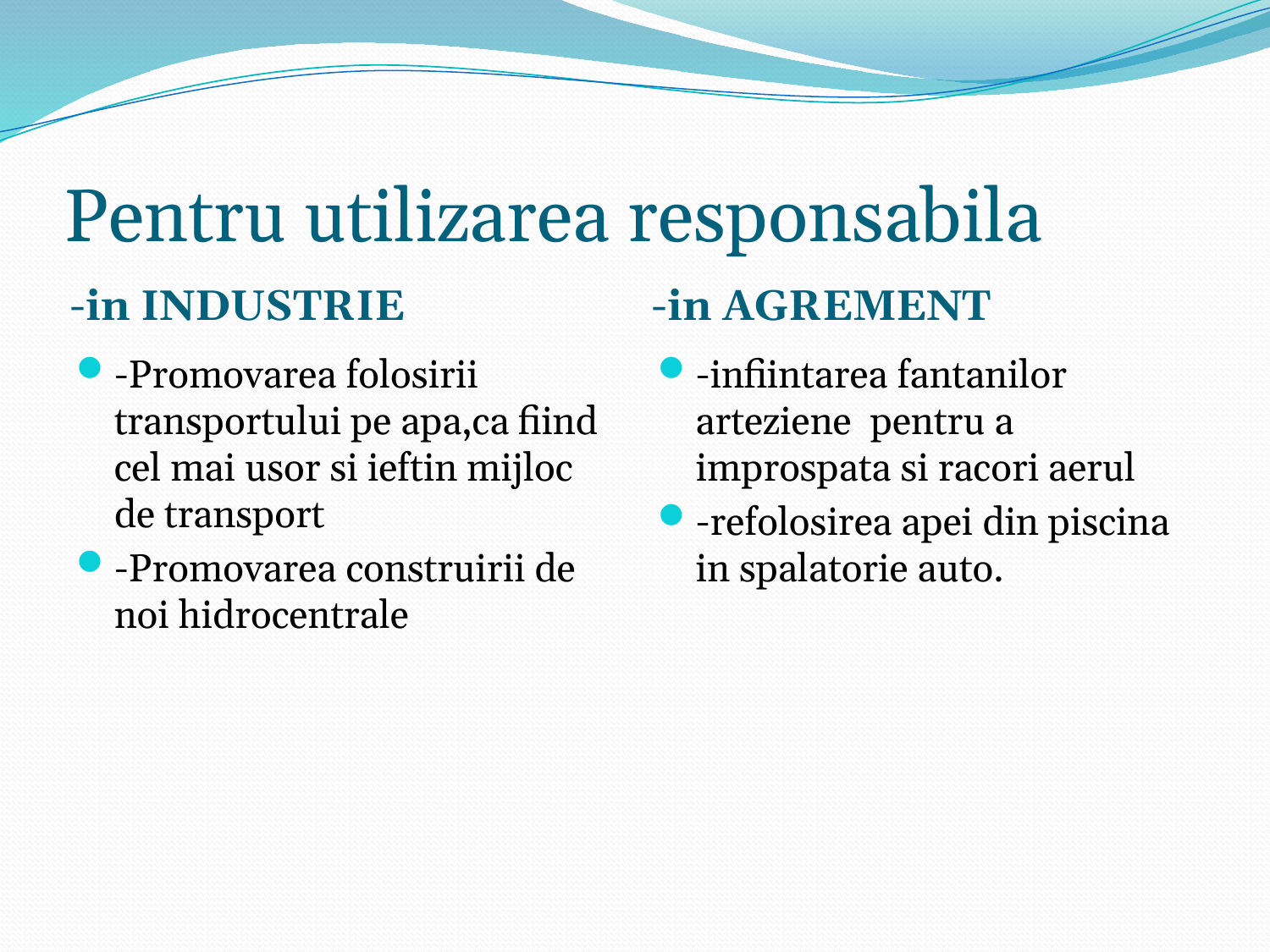

# Pentru utilizarea responsabila
-in INDUSTRIE
-in AGREMENT
-Promovarea folosirii transportului pe apa,ca fiind cel mai usor si ieftin mijloc de transport
-Promovarea construirii de noi hidrocentrale
-infiintarea fantanilor arteziene  pentru a improspata si racori aerul
-refolosirea apei din piscina in spalatorie auto.